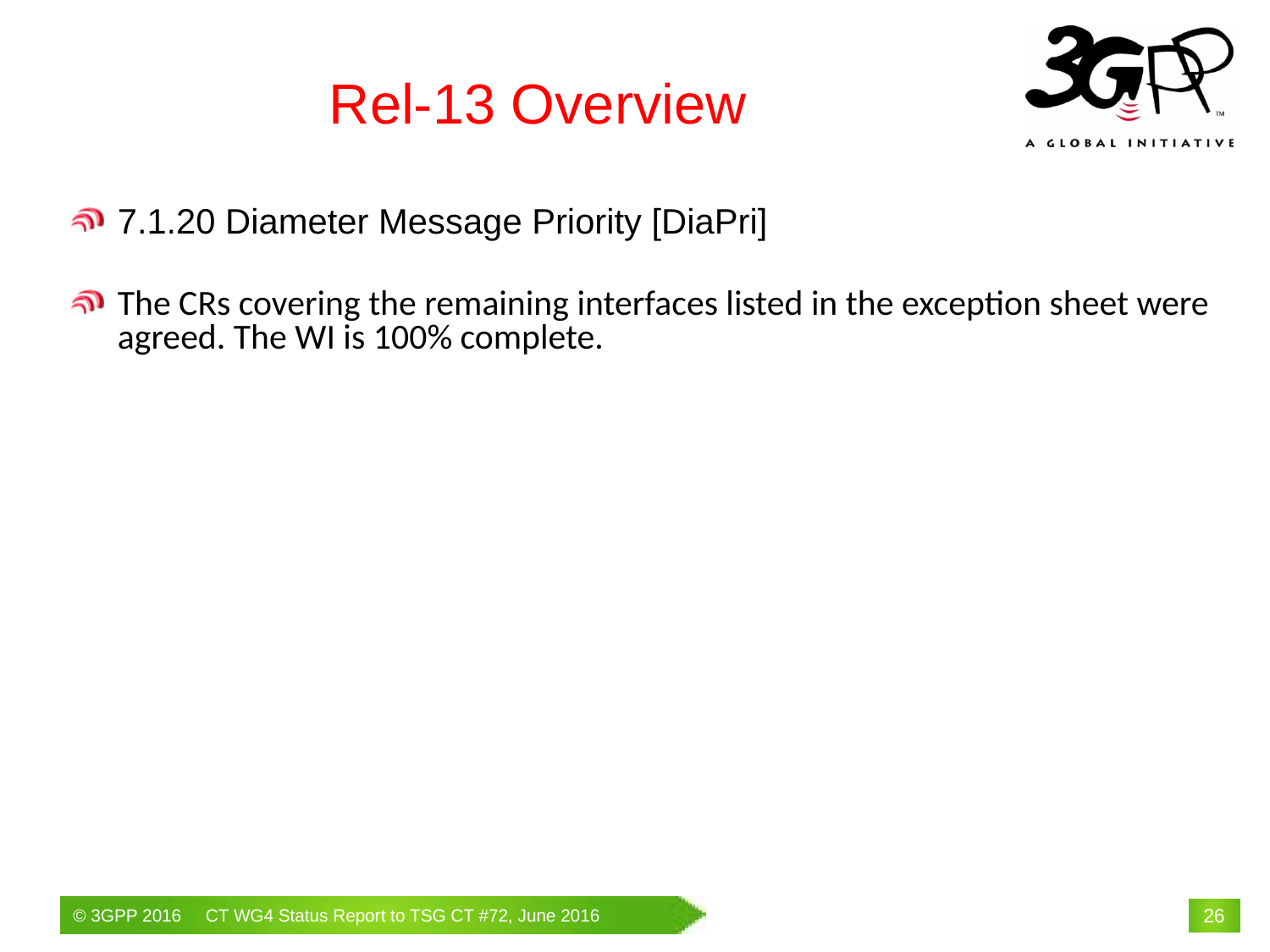

# Rel-13 Overview
7.1.20 Diameter Message Priority [DiaPri]

The CRs covering the remaining interfaces listed in the exception sheet were agreed. The WI is 100% complete.